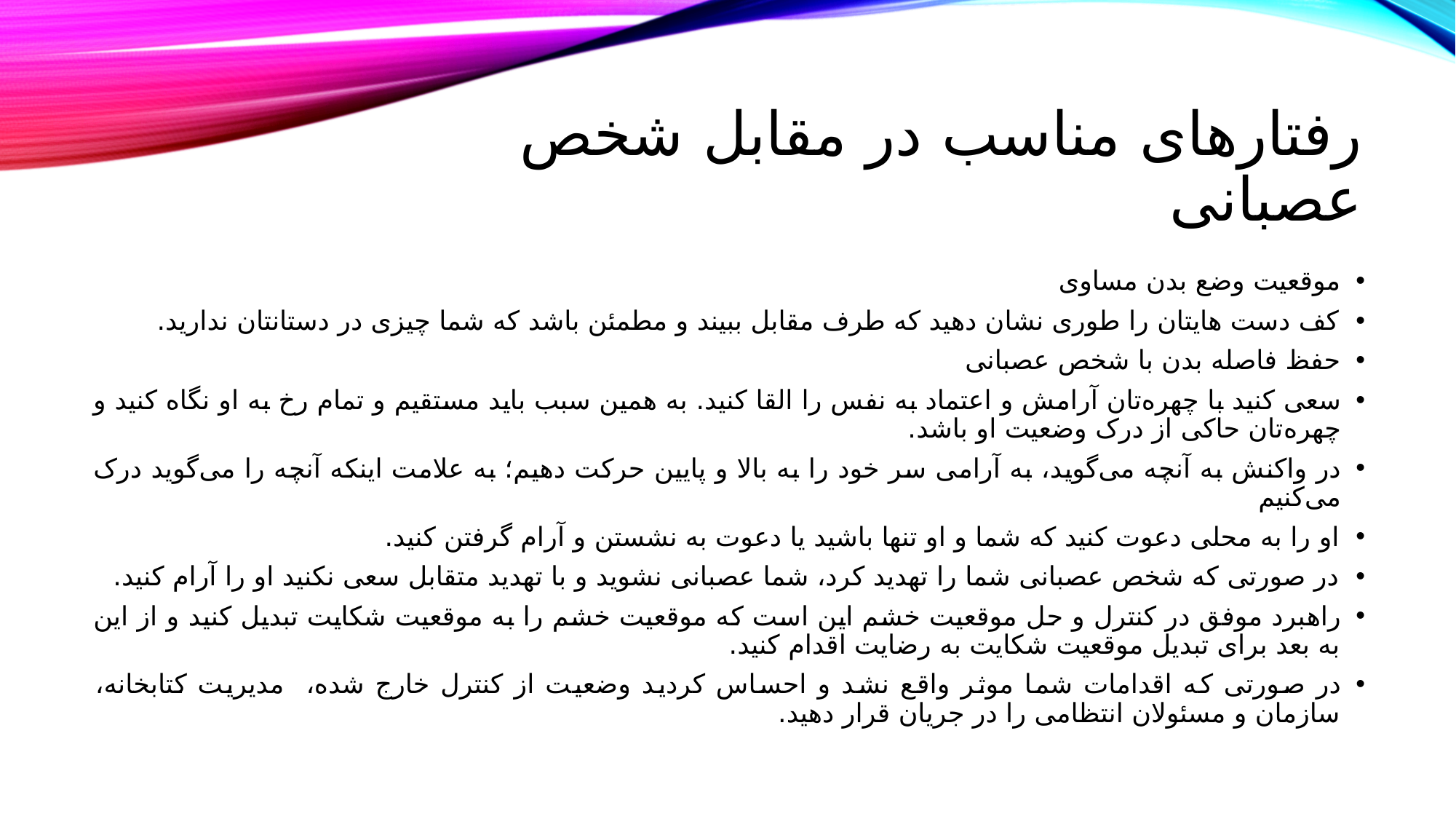

# رفتارهای مناسب در مقابل شخص عصبانی
موقعیت وضع بدن مساوی
کف دست هایتان را طوری نشان دهید که طرف مقابل ببیند و مطمئن باشد که شما چیزی در دستانتان ندارید.
حفظ فاصله بدن با شخص عصبانی
سعی کنید با چهره‌تان آرامش و اعتماد به نفس را القا کنید. به همین سبب باید مستقیم و تمام رخ به او نگاه کنید و چهره‌تان حاکی از درک وضعیت او باشد.
در واکنش به آنچه می‌گوید، به آرامی سر خود را به بالا و پایین حرکت دهیم؛ به علامت اینکه آنچه را می‌گوید درک می‌کنیم
او را به محلی دعوت کنید که شما و او تنها باشید یا دعوت به نشستن و آرام گرفتن کنید.
در صورتی که شخص عصبانی شما را تهدید کرد، شما عصبانی نشوید و با تهدید متقابل سعی نکنید او را آرام کنید.
راهبرد موفق در کنترل و حل موقعیت خشم این است که موقعیت خشم را به موقعیت شکایت تبدیل کنید و از این به بعد برای تبدیل موقعیت شکایت به رضایت اقدام کنید.
در صورتی که اقدامات شما موثر واقع نشد و احساس کردید وضعیت از کنترل خارج شده،  مدیریت کتابخانه، سازمان و مسئولان انتظامی را در جریان قرار دهید.